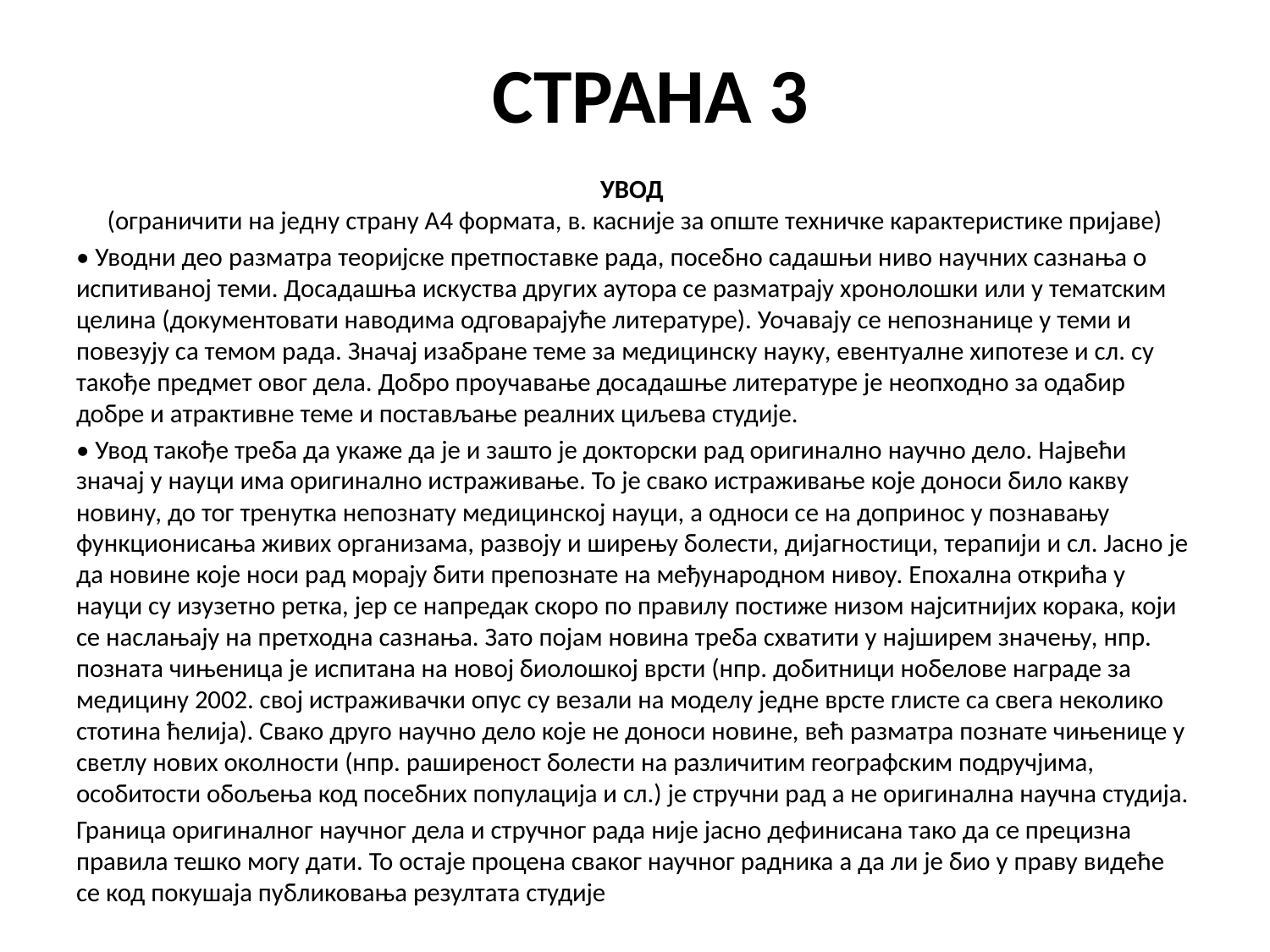

# СТРАНА 3
УВОД
(ограничити на једну страну А4 формата, в. касније за опште техничке карактеристике пријаве)
• Уводни део разматра теоријске претпоставке рада, посебно садашњи ниво научних сазнања о испитиваној теми. Досадашња искуства других аутора се разматрају хронолошки или у тематским целина (документовати наводима одговарајуће литературе). Уочавају се непознанице у теми и повезују са темом рада. Значај изабране теме за медицинску науку, евентуалне хипотезе и сл. су такође предмет овог дела. Добро проучавање досадашње литературе је неопходно за одабир добре и атрактивне теме и постављање реалних циљева студије.
• Увод такође треба да укаже да је и зашто је докторски рад оригинално научно дело. Највећи значај у науци има оригинално истраживање. То је свако истраживање које доноси било какву новину, до тог тренутка непознату медицинској науци, а односи се на допринос у познавању функционисања живих организама, развоју и ширењу болести, дијагностици, терапији и сл. Јасно је да новине које носи рад морају бити препознате на међународном нивоу. Епохална открића у науци су изузетно ретка, јер се напредак скоро по правилу постиже низом најситнијих корака, који се наслањају на претходна сазнања. Зато појам новина треба схватити у најширем значењу, нпр. позната чињеница је испитана на новој биолошкој врсти (нпр. добитници нобелове награде за медицину 2002. свој истраживачки опус су везали на моделу једне врсте глисте са свега неколико стотина ћелија). Свако друго научно дело које не доноси новине, већ разматра познате чињенице у светлу нових околности (нпр. раширеност болести на различитим географским подручјима, особитости обољења код посебних популација и сл.) је стручни рад а не оригинална научна студија.
Граница оригиналног научног дела и стручног рада није јасно дефинисана тако да се прецизна правила тешко могу дати. То остаје процена сваког научног радника а да ли је био у праву видеће се код покушаја публиковања резултата студије